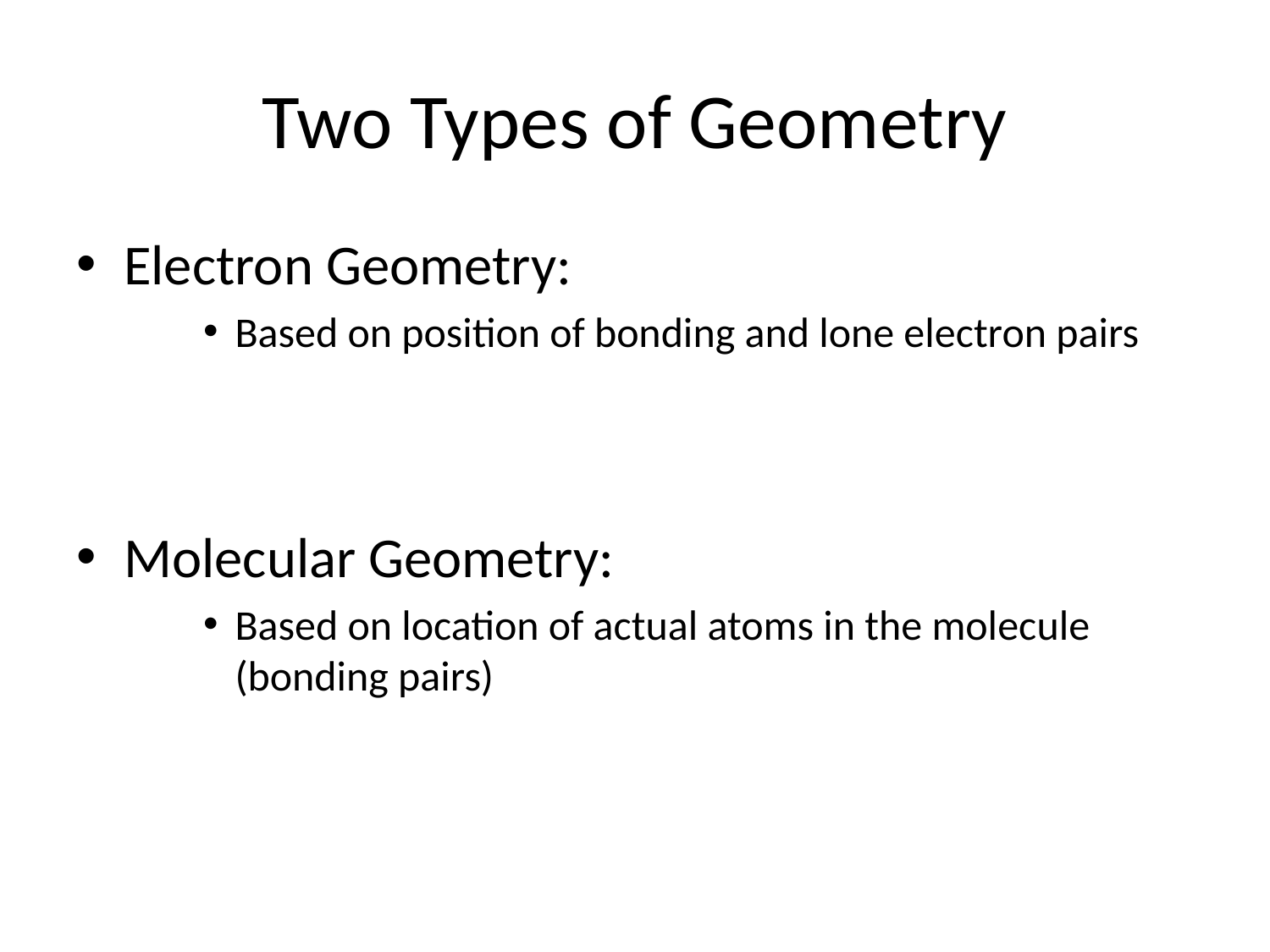

# Two Types of Geometry
Electron Geometry:
Based on position of bonding and lone electron pairs

Molecular Geometry:
Based on location of actual atoms in the molecule (bonding pairs)